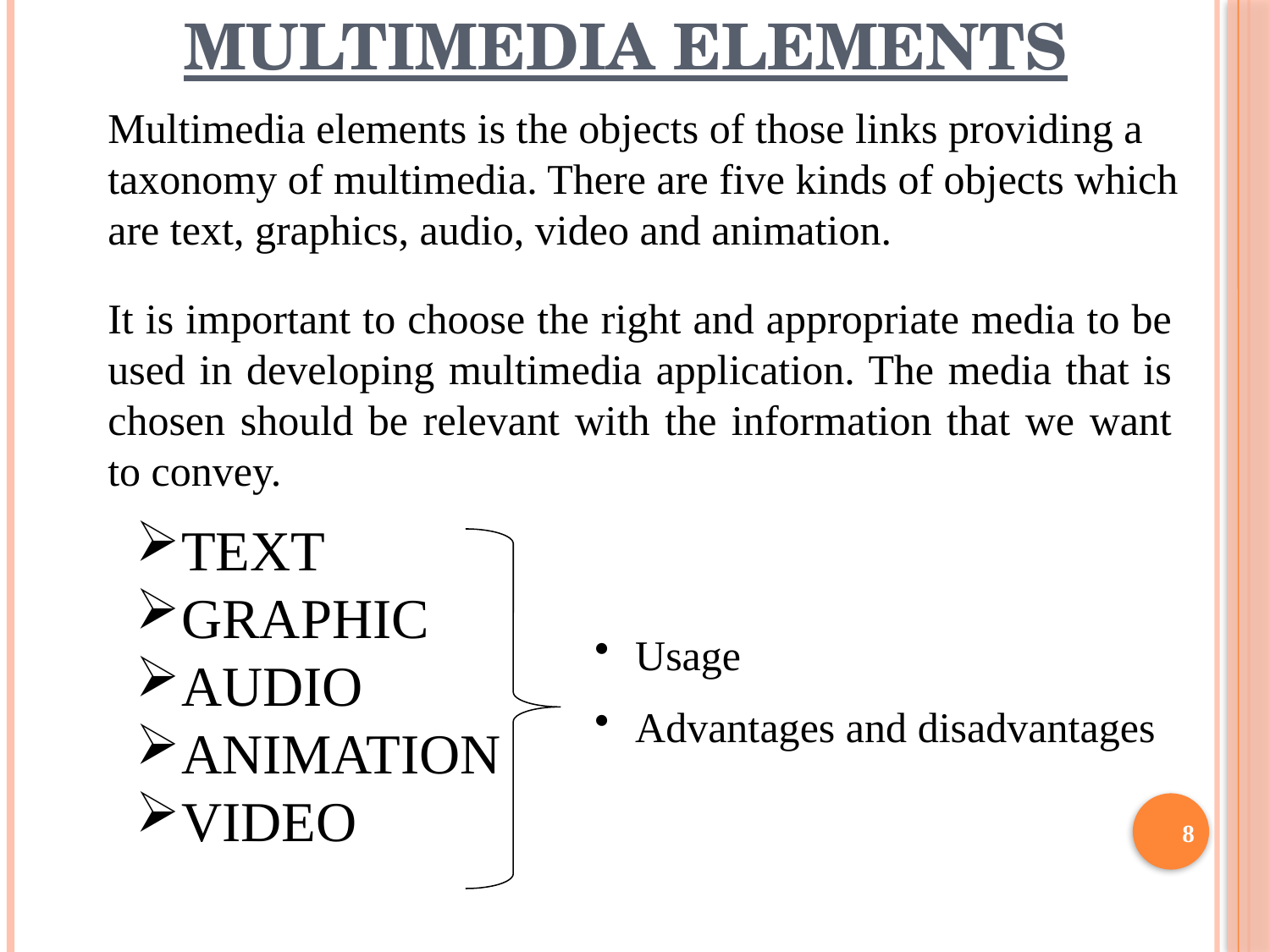

MULTIMEDIA ELEMENTS
Multimedia elements is the objects of those links providing a taxonomy of multimedia. There are five kinds of objects which are text, graphics, audio, video and animation.
It is important to choose the right and appropriate media to be used in developing multimedia application. The media that is chosen should be relevant with the information that we want to convey.

TEXT
GRAPHIC
AUDIO
ANIMATION
VIDEO

 Usage
 Advantages and disadvantages
8